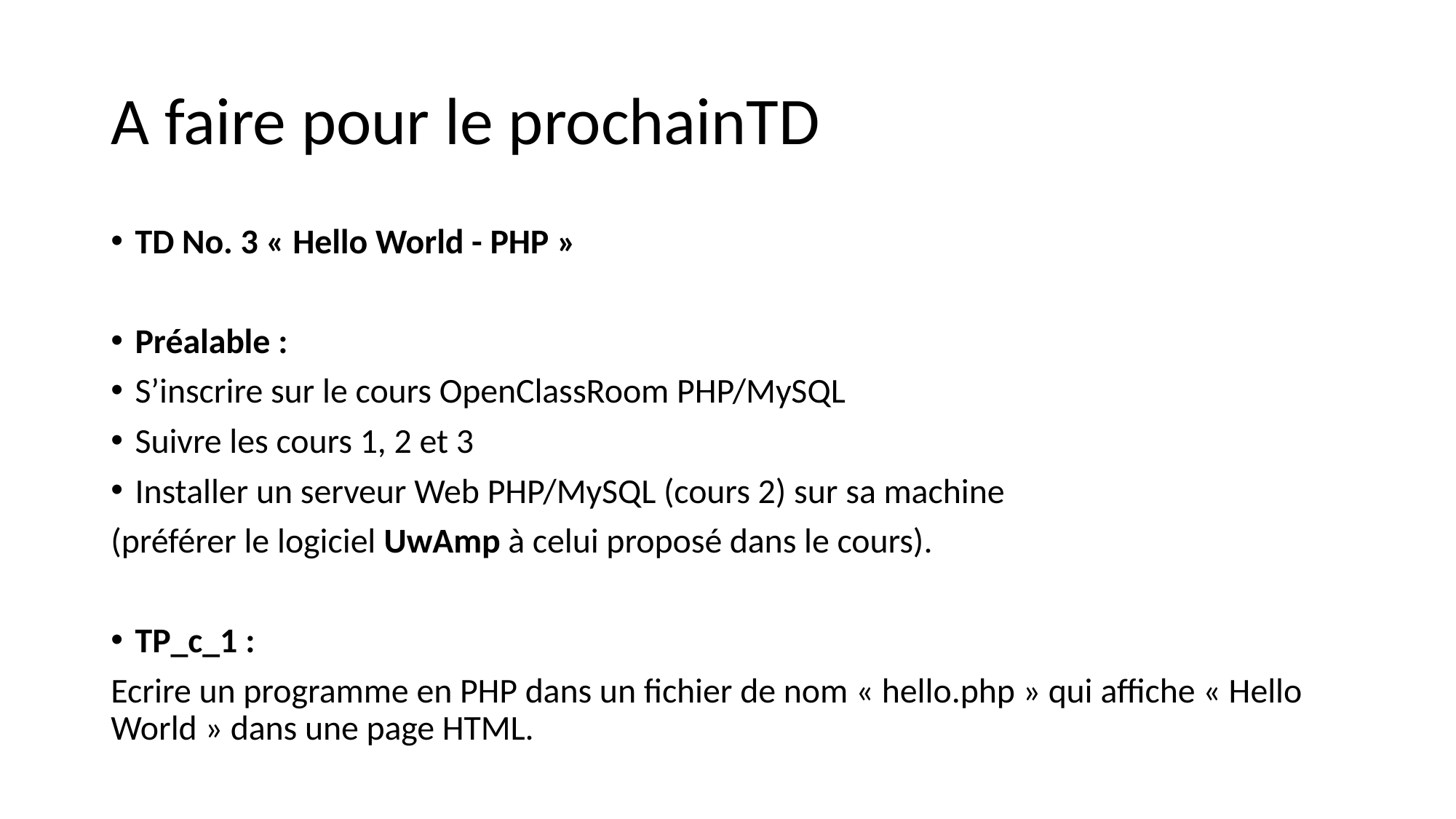

# A faire pour le prochainTD
TD No. 3 « Hello World - PHP »

Préalable :
S’inscrire sur le cours OpenClassRoom PHP/MySQL
Suivre les cours 1, 2 et 3
Installer un serveur Web PHP/MySQL (cours 2) sur sa machine
(préférer le logiciel UwAmp à celui proposé dans le cours).

TP_c_1 :
Ecrire un programme en PHP dans un fichier de nom « hello.php » qui affiche « Hello World » dans une page HTML.